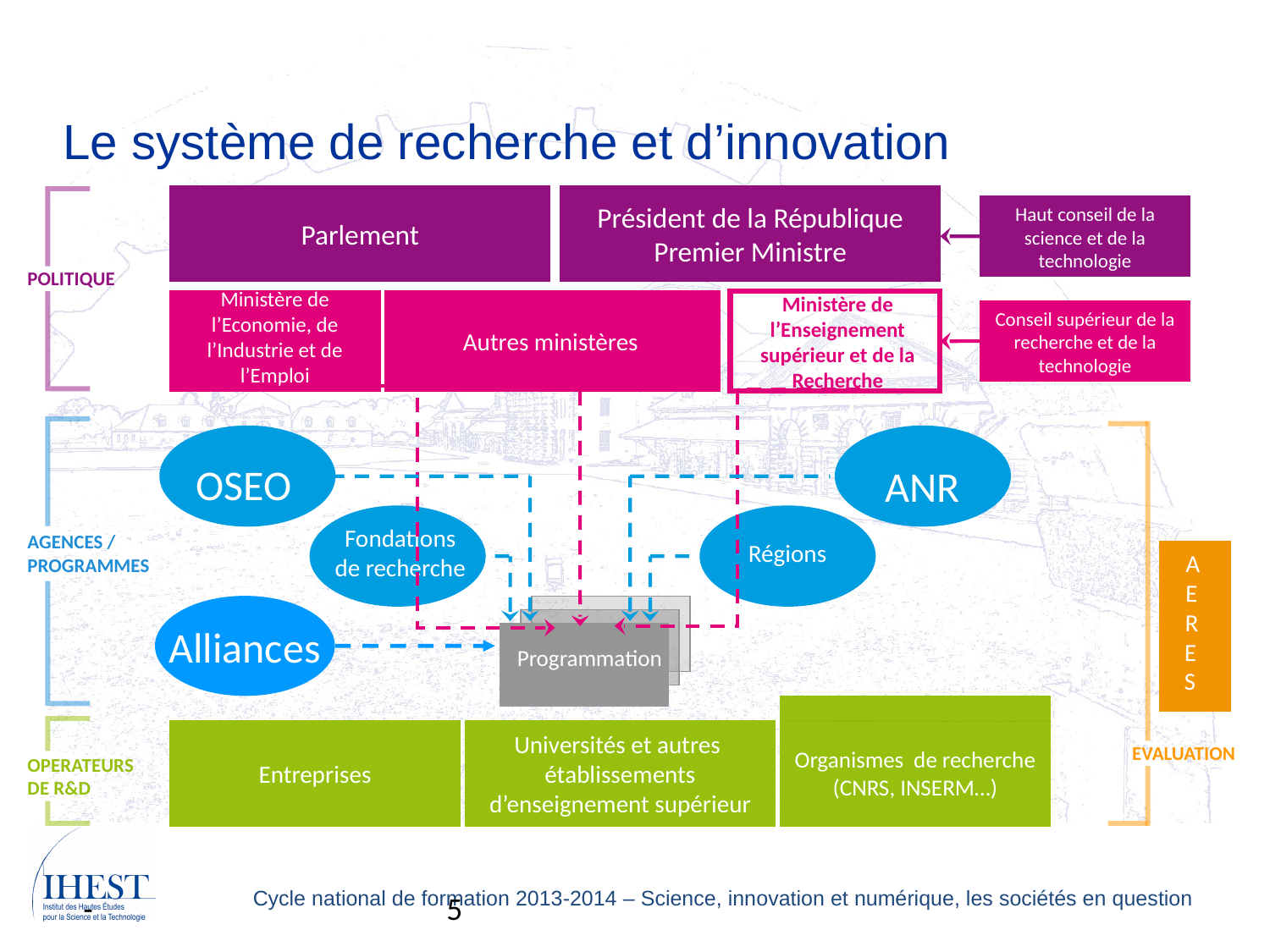

Le système de recherche et d’innovation

Parlement

Président de la République Premier Ministre

Haut conseil de la science et de la technologie

POLITIQUE

Ministère de l’Economie, de l’Industrie et de l’Emploi

Autres ministères

Ministère de l’Enseignement supérieur et de la Recherche

Conseil supérieur de la recherche et de la technologie

OSEO

ANR

Fondations de recherche
AGENCES / PROGRAMMES
Régions

AERES

Programmation

Entreprises
Universités et autres
établissements d’enseignement supérieur
EVALUATION
Organismes  de recherche
(CNRS, INSERM…)
OPERATEURS DE R&D

Alliances

 -
5